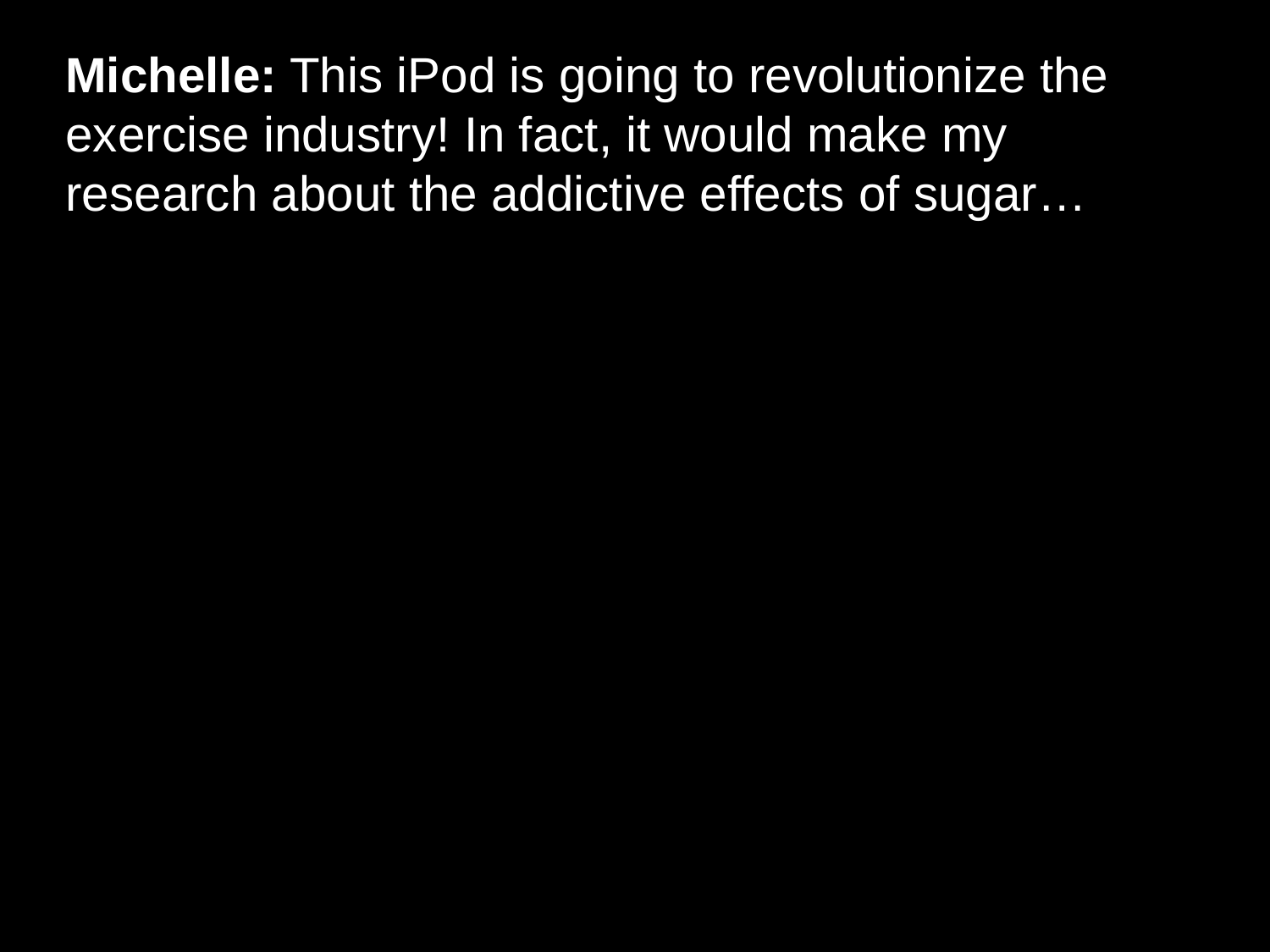

# Michelle: This iPod is going to revolutionize the exercise industry! In fact, it would make my research about the addictive effects of sugar…